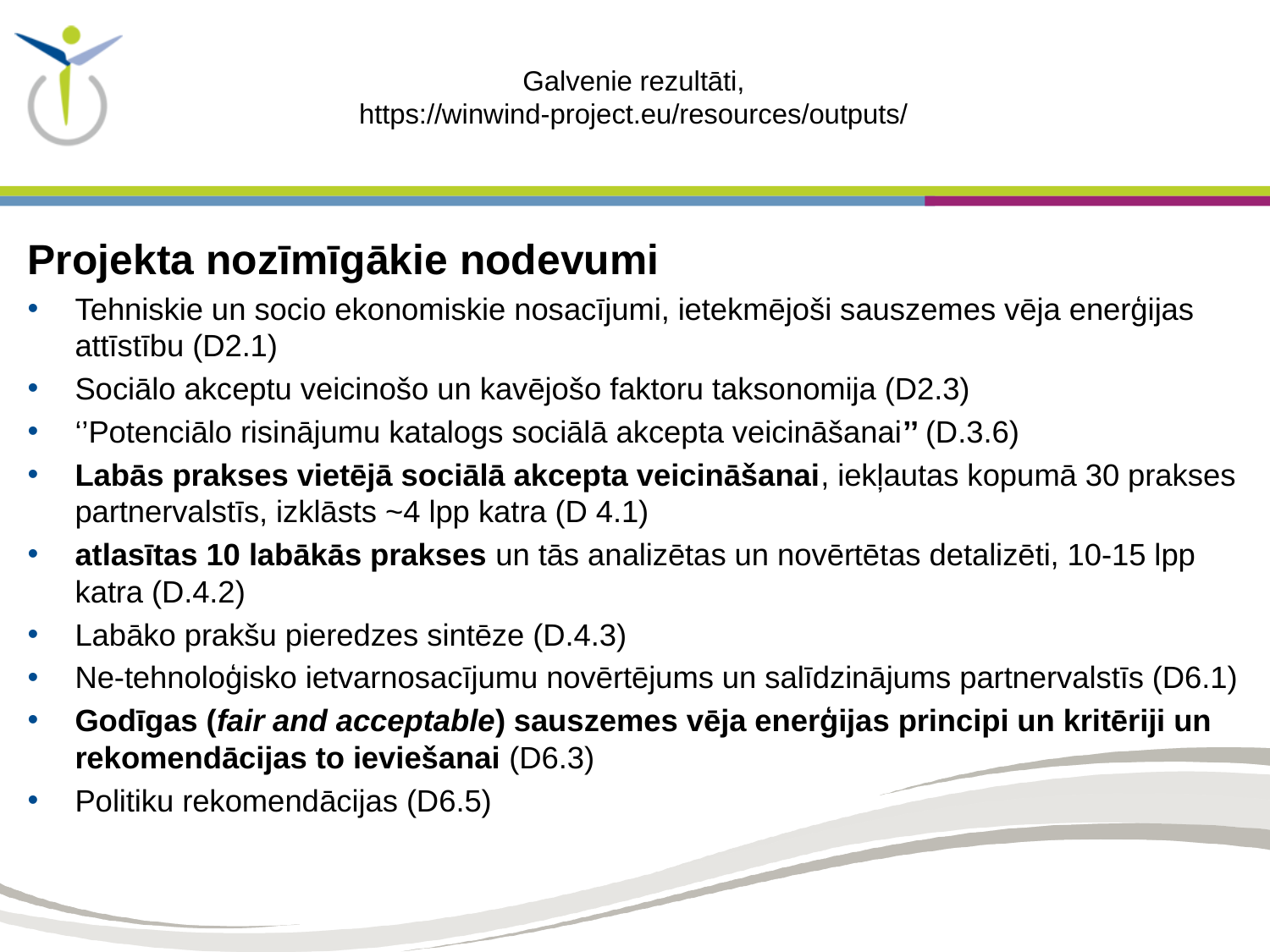

# Galvenie rezultāti, https://winwind-project.eu/resources/outputs/
Projekta nozīmīgākie nodevumi
Tehniskie un socio ekonomiskie nosacījumi, ietekmējoši sauszemes vēja enerģijas attīstību (D2.1)
Sociālo akceptu veicinošo un kavējošo faktoru taksonomija (D2.3)
‘’Potenciālo risinājumu katalogs sociālā akcepta veicināšanai’’ (D.3.6)
Labās prakses vietējā sociālā akcepta veicināšanai, iekļautas kopumā 30 prakses partnervalstīs, izklāsts ~4 lpp katra (D 4.1)
atlasītas 10 labākās prakses un tās analizētas un novērtētas detalizēti, 10-15 lpp katra (D.4.2)
Labāko prakšu pieredzes sintēze (D.4.3)
Ne-tehnoloģisko ietvarnosacījumu novērtējums un salīdzinājums partnervalstīs (D6.1)
Godīgas (fair and acceptable) sauszemes vēja enerģijas principi un kritēriji un rekomendācijas to ieviešanai (D6.3)
Politiku rekomendācijas (D6.5)